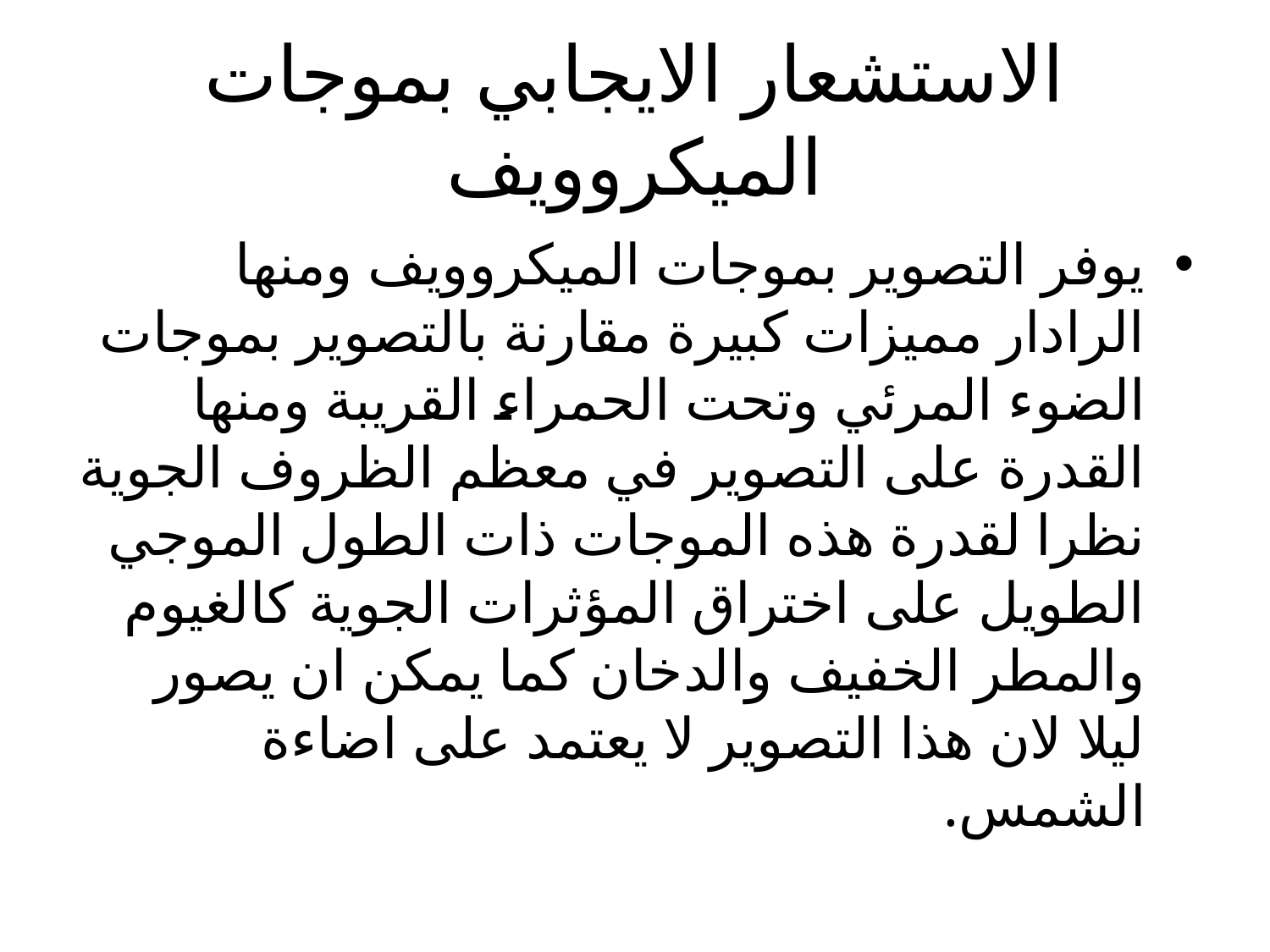

# الاستشعار الايجابي بموجات الميكروويف
يوفر التصوير بموجات الميكروويف ومنها الرادار مميزات كبيرة مقارنة بالتصوير بموجات الضوء المرئي وتحت الحمراء القريبة ومنها القدرة على التصوير في معظم الظروف الجوية نظرا لقدرة هذه الموجات ذات الطول الموجي الطويل على اختراق المؤثرات الجوية كالغيوم والمطر الخفيف والدخان كما يمكن ان يصور ليلا لان هذا التصوير لا يعتمد على اضاءة الشمس.